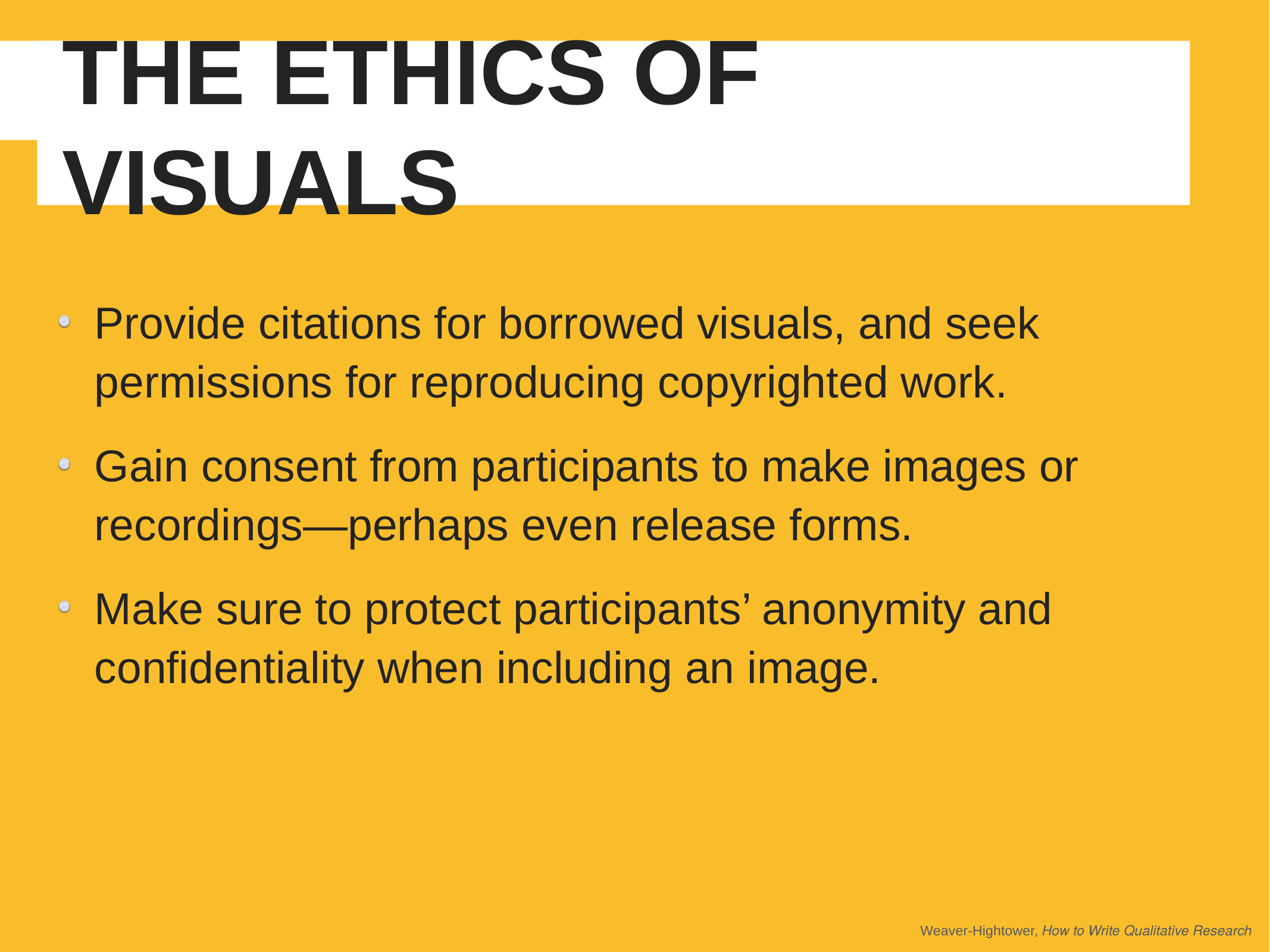

# The Ethics of Visuals
Provide citations for borrowed visuals, and seek permissions for reproducing copyrighted work.
Gain consent from participants to make images or recordings—perhaps even release forms.
Make sure to protect participants’ anonymity and confidentiality when including an image.